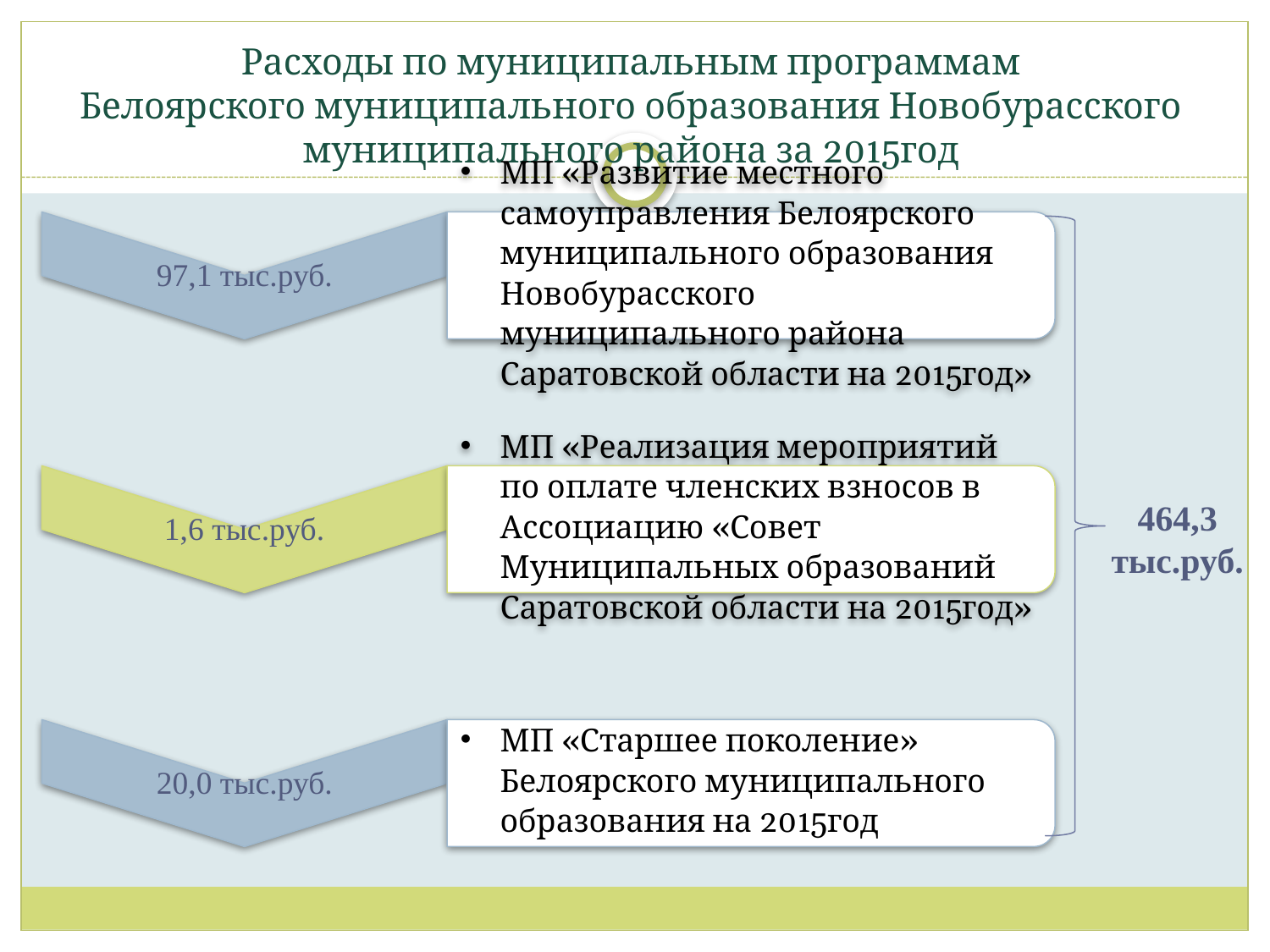

# Расходы по муниципальным программам Белоярского муниципального образования Новобурасского муниципального района за 2015год
МП «Развитие местного самоуправления Белоярского муниципального образования Новобурасского муниципального района Саратовской области на 2015год»
1,6 тыс.руб.
МП «Реализация мероприятий по оплате членских взносов в Ассоциацию «Совет Муниципальных образований Саратовской области на 2015год»
МП «Старшее поколение» Белоярского муниципального образования на 2015год
20,0 тыс.руб.
97,1 тыс.руб.

464,3 тыс.руб.